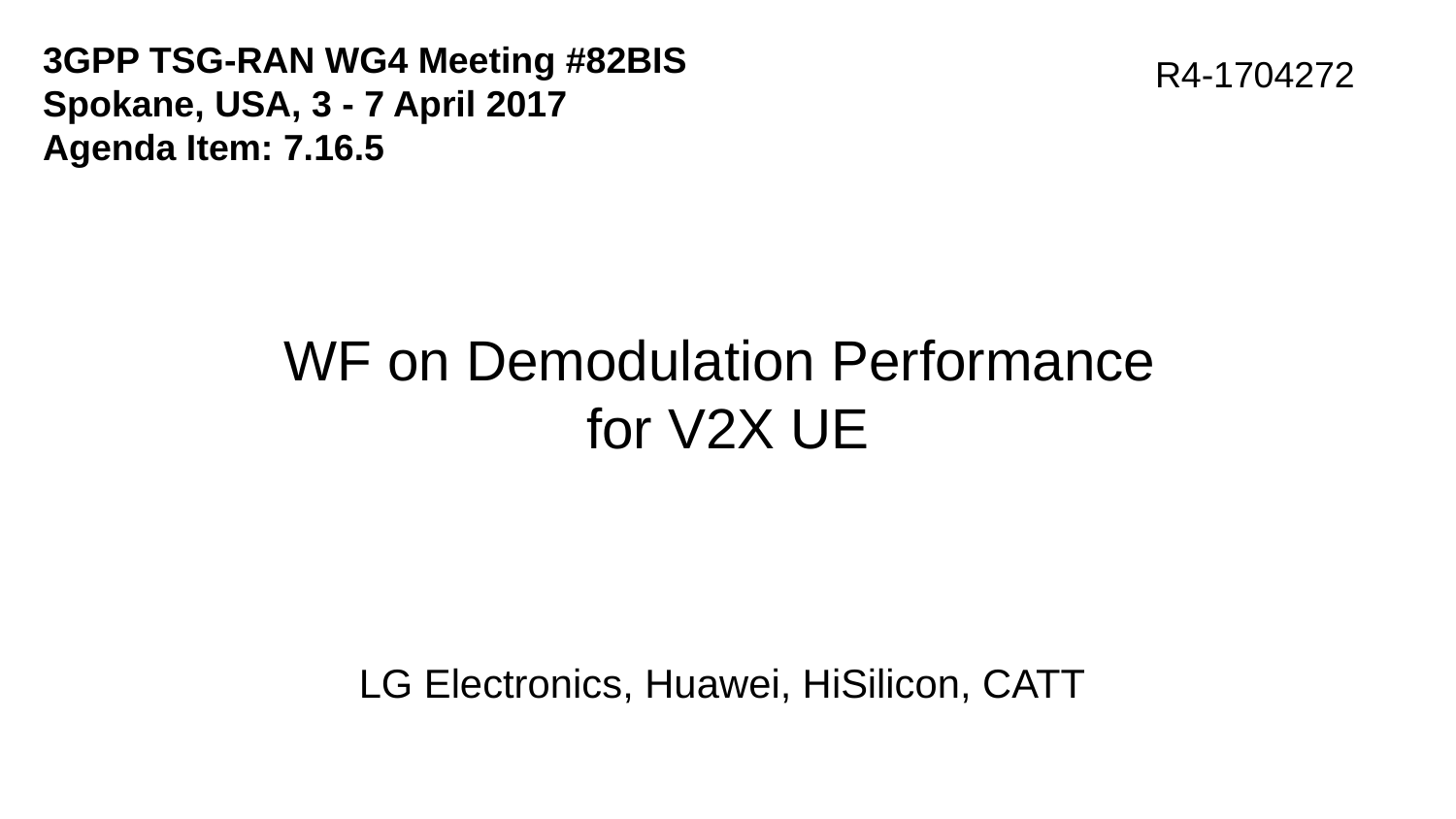

3GPP TSG-RAN WG4 Meeting #82BIS
Spokane, USA, 3 - 7 April 2017
Agenda Item: 7.16.5
R4-1704272
# WF on Demodulation Performance for V2X UE
LG Electronics, Huawei, HiSilicon, CATT